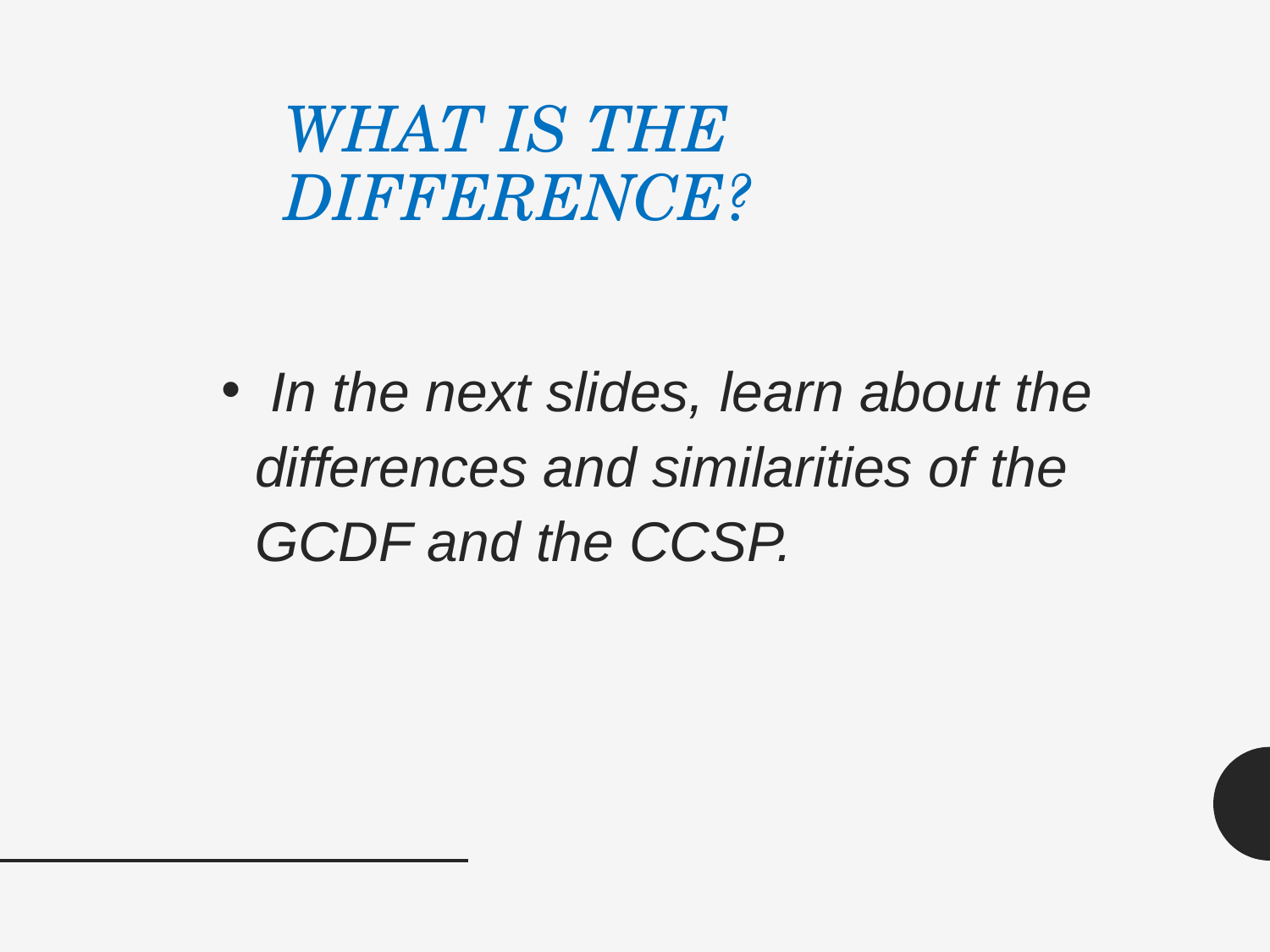

WHAT IS THE DIFFERENCE?
 In the next slides, learn about the differences and similarities of the GCDF and the CCSP.